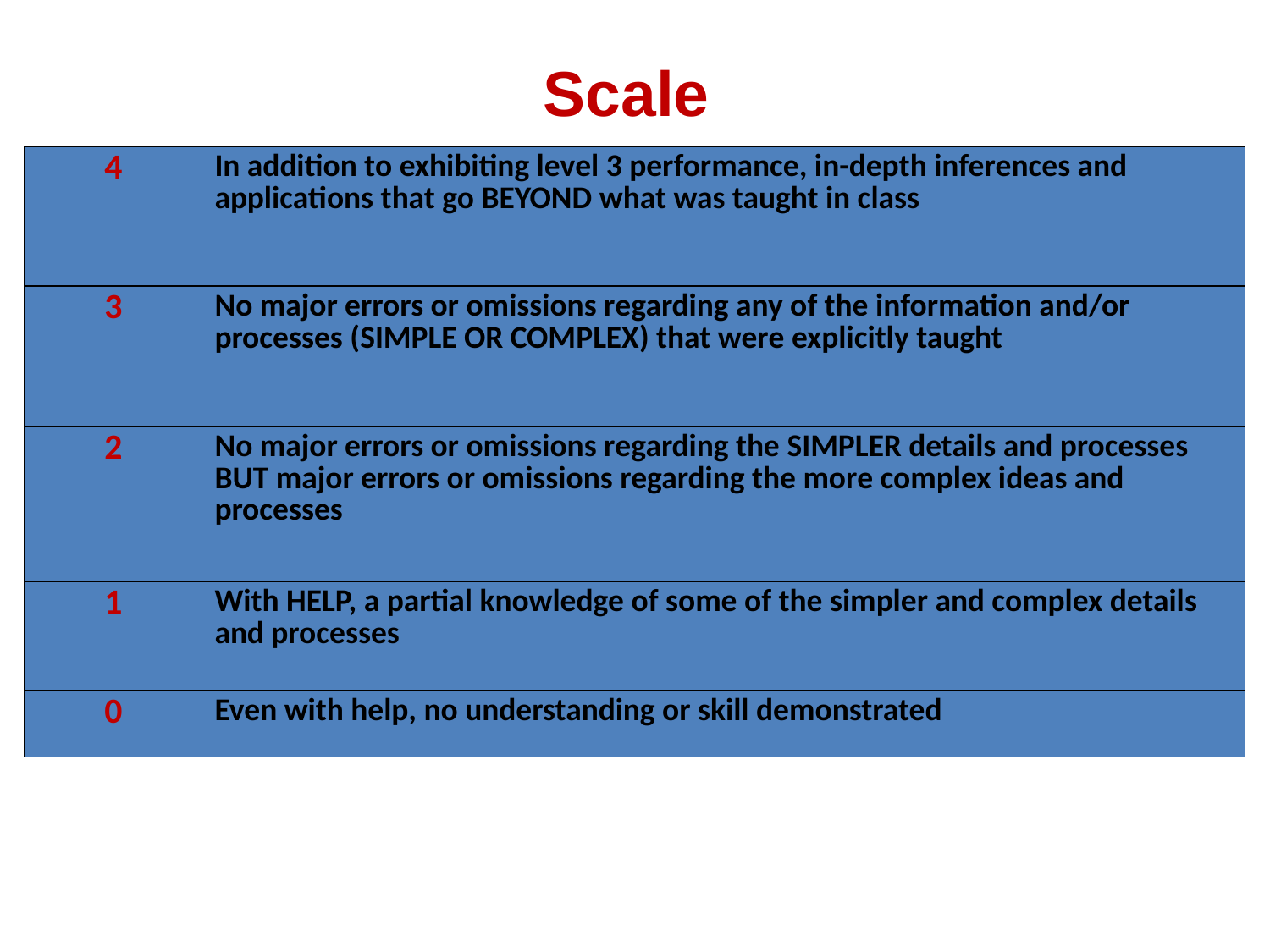

Scale
| 4 | In addition to exhibiting level 3 performance, in-depth inferences and applications that go BEYOND what was taught in class |
| --- | --- |
| 3 | No major errors or omissions regarding any of the information and/or processes (SIMPLE OR COMPLEX) that were explicitly taught |
| 2 | No major errors or omissions regarding the SIMPLER details and processes BUT major errors or omissions regarding the more complex ideas and processes |
| 1 | With HELP, a partial knowledge of some of the simpler and complex details and processes |
| 0 | Even with help, no understanding or skill demonstrated |